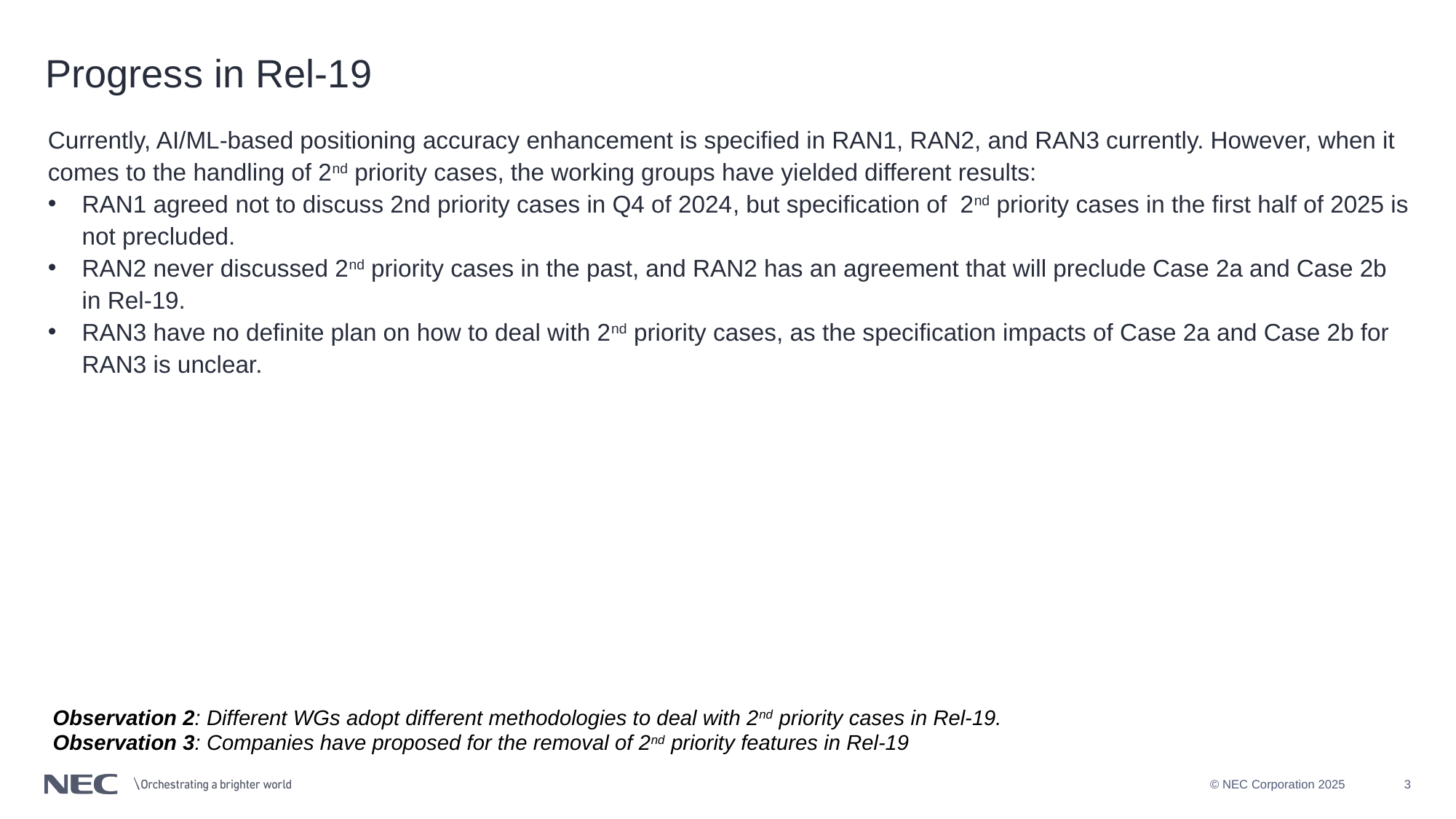

# Progress in Rel-19
Currently, AI/ML-based positioning accuracy enhancement is specified in RAN1, RAN2, and RAN3 currently. However, when it comes to the handling of 2nd priority cases, the working groups have yielded different results:
RAN1 agreed not to discuss 2nd priority cases in Q4 of 2024, but specification of  2nd priority cases in the first half of 2025 is not precluded.
RAN2 never discussed 2nd priority cases in the past, and RAN2 has an agreement that will preclude Case 2a and Case 2b in Rel-19.
RAN3 have no definite plan on how to deal with 2nd priority cases, as the specification impacts of Case 2a and Case 2b for RAN3 is unclear.

Observation 2: Different WGs adopt different methodologies to deal with 2nd priority cases in Rel-19.
Observation 3: Companies have proposed for the removal of 2nd priority features in Rel-19